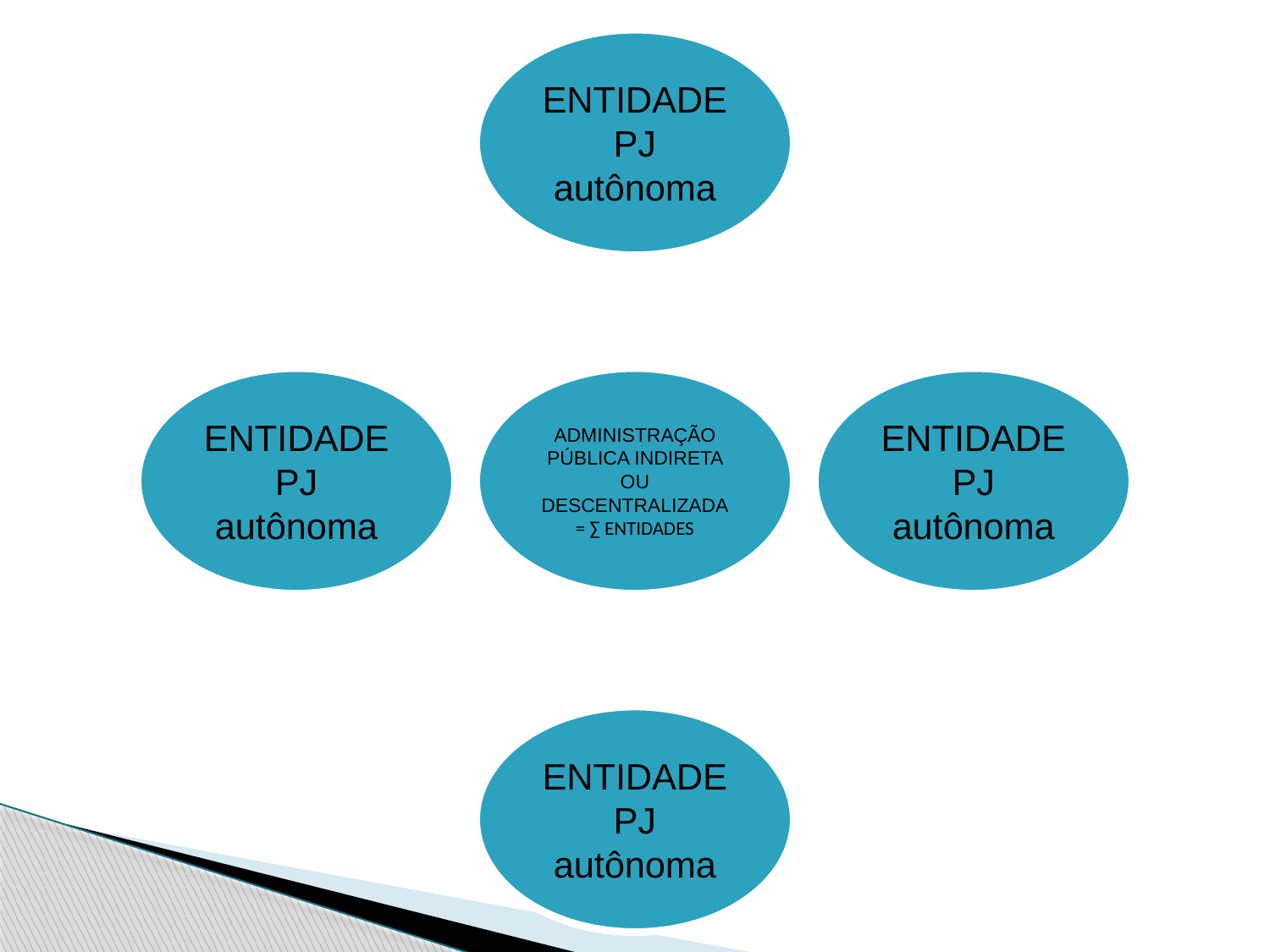

ADMINISTRAÇÃO PÚBLICA INDIRETA OU DESCENTRALIZADA
= ∑ ENTIDADES
ENTIDADE
PJ autônoma
ENTIDADE
PJ autônoma
ENTIDADE
PJ autônoma
ENTIDADE
PJ autônoma